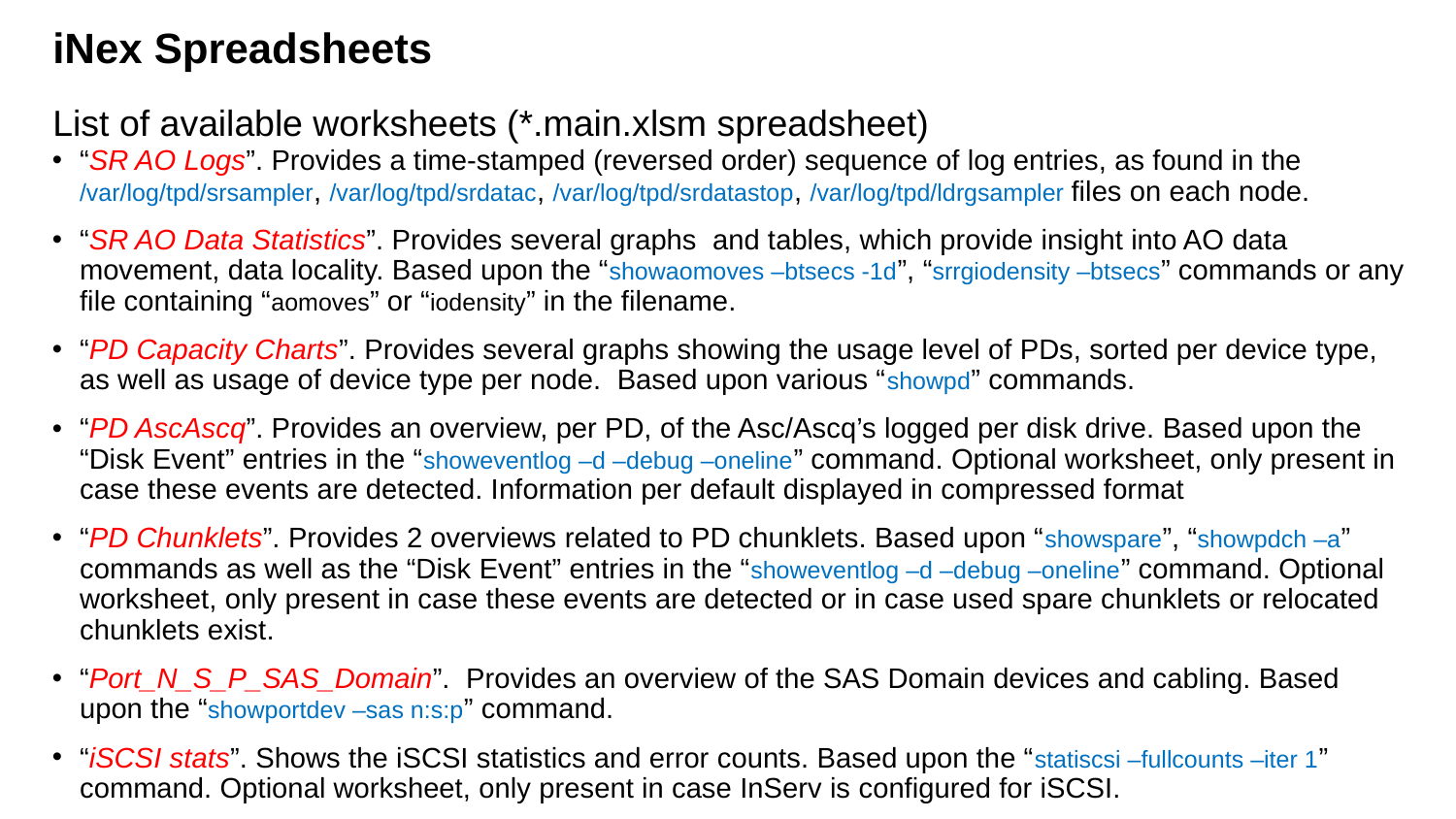

# iNex Spreadsheets
List of available worksheets (*.main.xlsm spreadsheet)
“SR AO Logs”. Provides a time-stamped (reversed order) sequence of log entries, as found in the /var/log/tpd/srsampler, /var/log/tpd/srdatac, /var/log/tpd/srdatastop, /var/log/tpd/ldrgsampler files on each node.
“SR AO Data Statistics”. Provides several graphs  and tables, which provide insight into AO data movement, data locality. Based upon the “showaomoves –btsecs -1d”, “srrgiodensity –btsecs” commands or any file containing “aomoves” or “iodensity” in the filename.
“PD Capacity Charts”. Provides several graphs showing the usage level of PDs, sorted per device type, as well as usage of device type per node.  Based upon various “showpd” commands.
“PD AscAscq”. Provides an overview, per PD, of the Asc/Ascq’s logged per disk drive. Based upon the “Disk Event” entries in the “showeventlog –d –debug –oneline” command. Optional worksheet, only present in case these events are detected. Information per default displayed in compressed format
“PD Chunklets”. Provides 2 overviews related to PD chunklets. Based upon “showspare”, “showpdch –a” commands as well as the “Disk Event” entries in the “showeventlog –d –debug –oneline” command. Optional worksheet, only present in case these events are detected or in case used spare chunklets or relocated chunklets exist.
“Port_N_S_P_SAS_Domain”.  Provides an overview of the SAS Domain devices and cabling. Based upon the “showportdev –sas n:s:p” command.
“iSCSI stats”. Shows the iSCSI statistics and error counts. Based upon the “statiscsi –fullcounts –iter 1” command. Optional worksheet, only present in case InServ is configured for iSCSI.
“UpDown”. Shows the Inserv cluster transitions by nodes appearing and disappearing from the cluster.